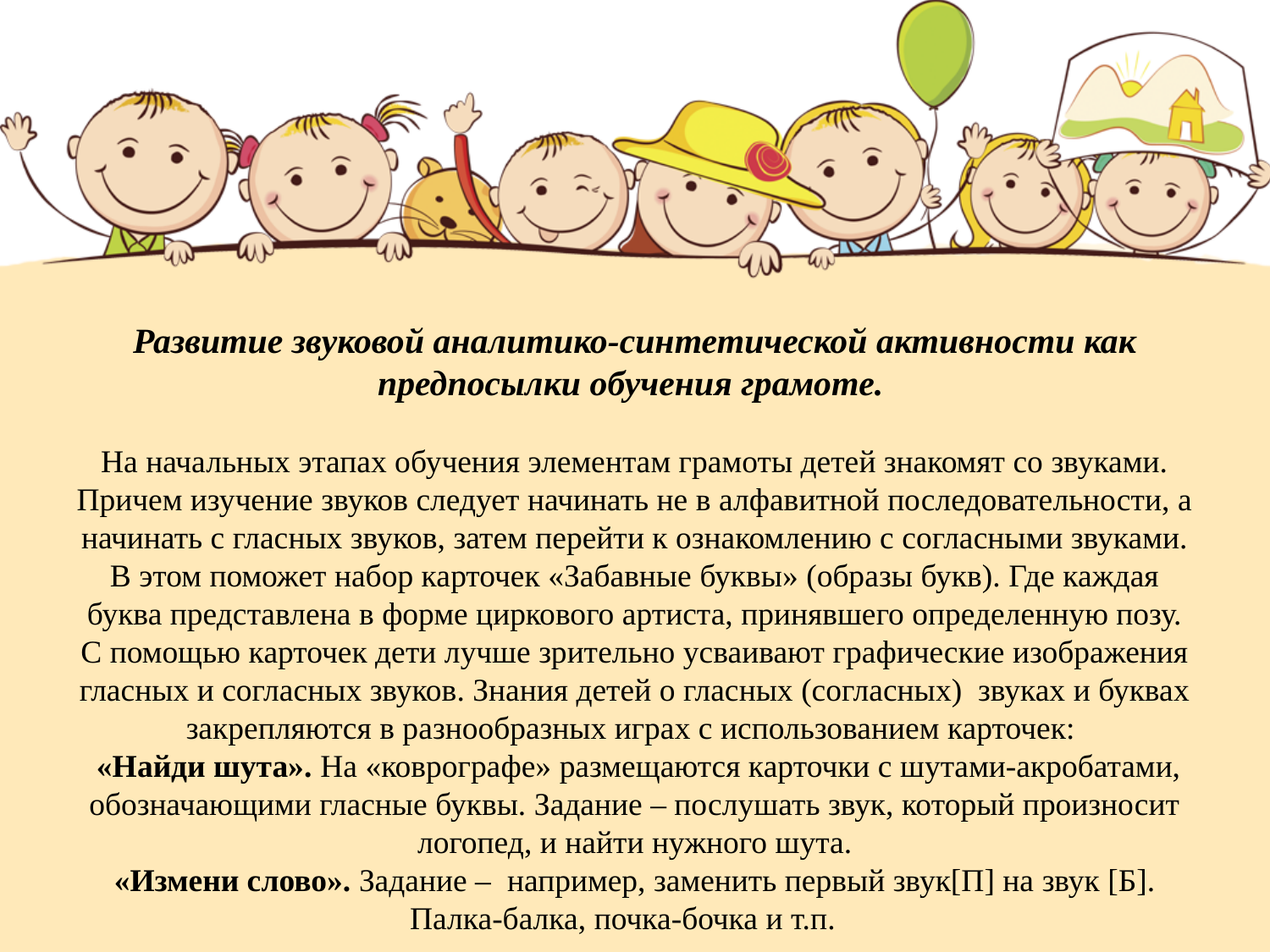

# Развитие звуковой аналитико-синтетической активности как предпосылки обучения грамоте. На начальных этапах обучения элементам грамоты детей знакомят со звуками. Причем изучение звуков следует начинать не в алфавитной последовательности, а начинать с гласных звуков, затем перейти к ознакомлению с согласными звуками. В этом поможет набор карточек «Забавные буквы» (образы букв). Где каждая буква представлена в форме циркового артиста, принявшего определенную позу. С помощью карточек дети лучше зрительно усваивают графические изображения гласных и согласных звуков. Знания детей о гласных (согласных)  звуках и буквах закрепляются в разнообразных играх с использованием карточек: «Найди шута». На «коврографе» размещаются карточки с шутами-акробатами, обозначающими гласные буквы. Задание – послушать звук, который произносит логопед, и найти нужного шута. «Измени слово». Задание –  например, заменить первый звук[П] на звук [Б]. Палка-балка, почка-бочка и т.п.